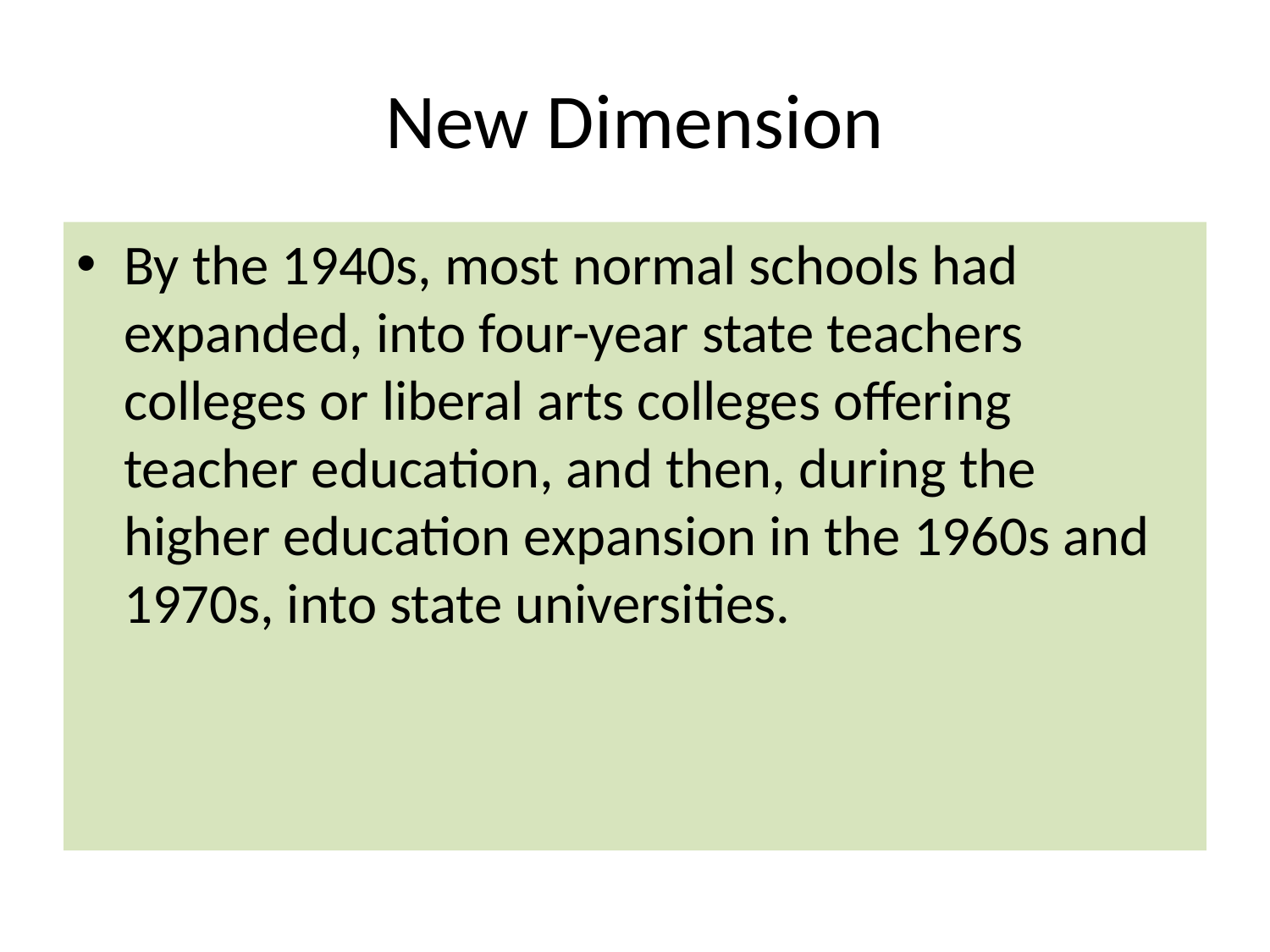

# New Dimension
By the 1940s, most normal schools had expanded, into four-year state teachers colleges or liberal arts colleges offering teacher education, and then, during the higher education expansion in the 1960s and 1970s, into state universities.